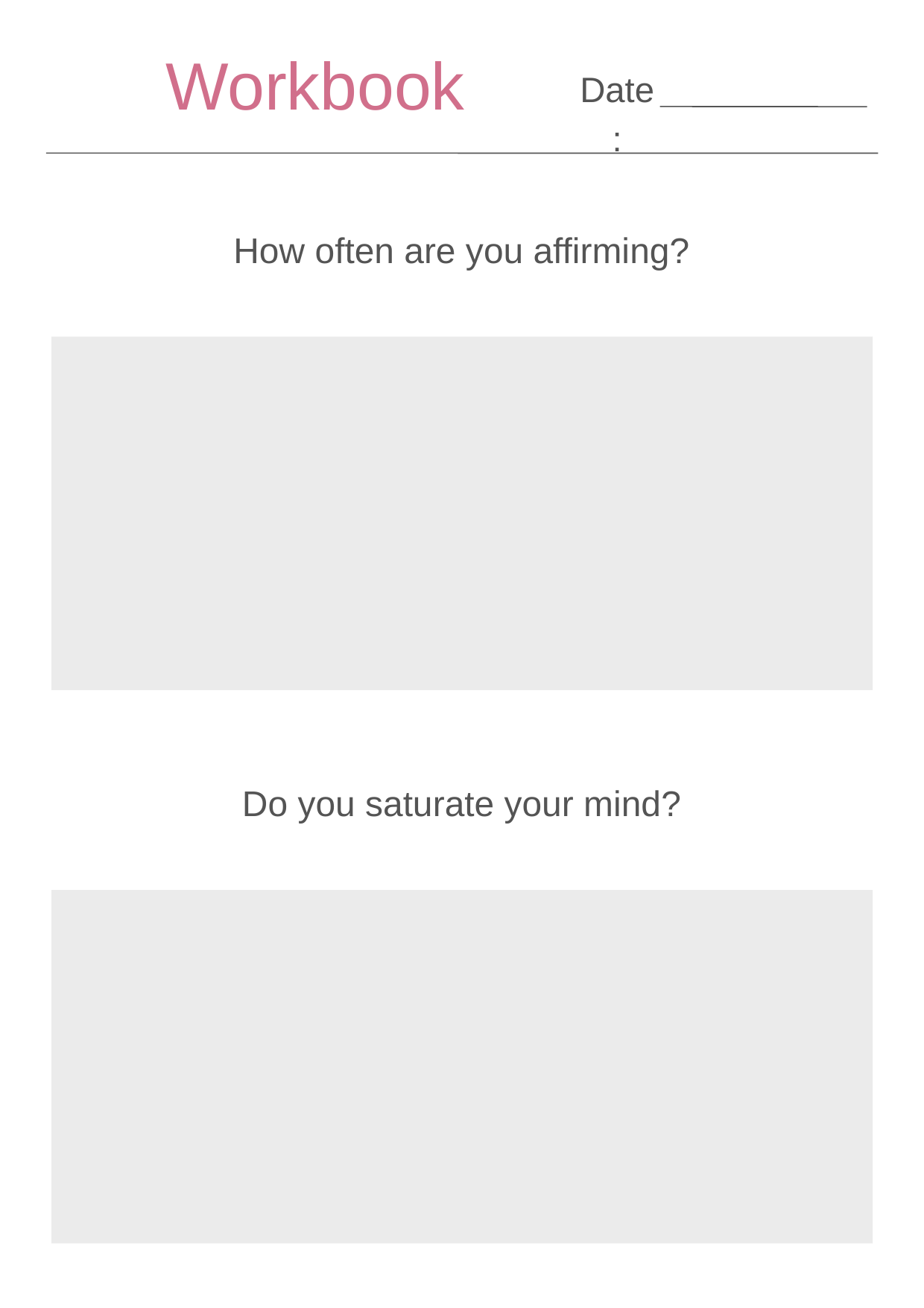

Workbook
Date:

How often are you affirming?

Do you saturate your mind?